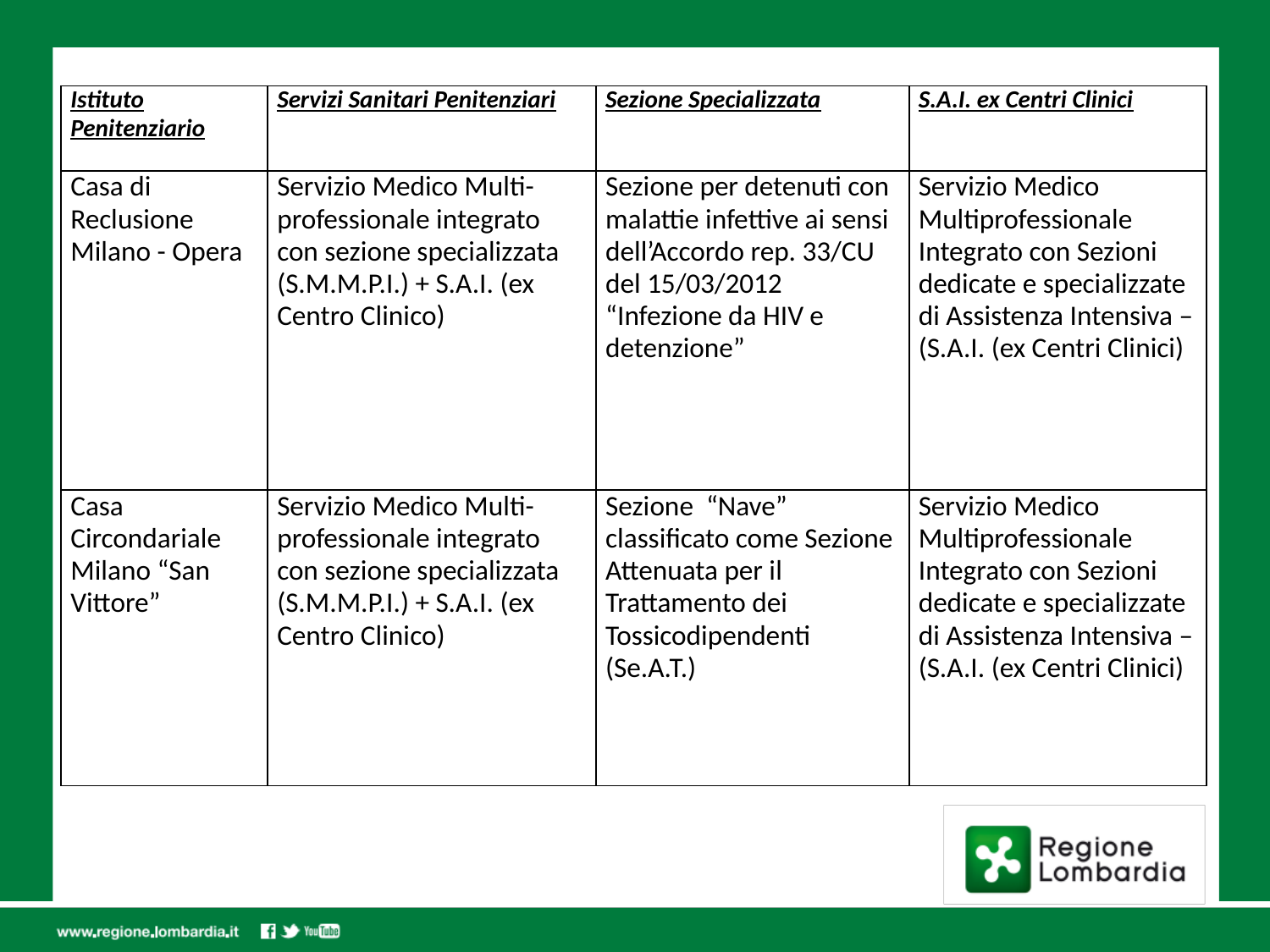

| Istituto Penitenziario | Servizi Sanitari Penitenziari | Sezione Specializzata | S.A.I. ex Centri Clinici |
| --- | --- | --- | --- |
| Casa di Reclusione Milano - Opera | Servizio Medico Multi-professionale integrato con sezione specializzata (S.M.M.P.I.) + S.A.I. (ex Centro Clinico) | Sezione per detenuti con malattie infettive ai sensi dell’Accordo rep. 33/CU del 15/03/2012 “Infezione da HIV e detenzione” | Servizio Medico Multiprofessionale Integrato con Sezioni dedicate e specializzate di Assistenza Intensiva – (S.A.I. (ex Centri Clinici) |
| Casa Circondariale Milano “San Vittore” | Servizio Medico Multi-professionale integrato con sezione specializzata (S.M.M.P.I.) + S.A.I. (ex Centro Clinico) | Sezione “Nave” classificato come Sezione Attenuata per il Trattamento dei Tossicodipendenti (Se.A.T.) | Servizio Medico Multiprofessionale Integrato con Sezioni dedicate e specializzate di Assistenza Intensiva – (S.A.I. (ex Centri Clinici) |